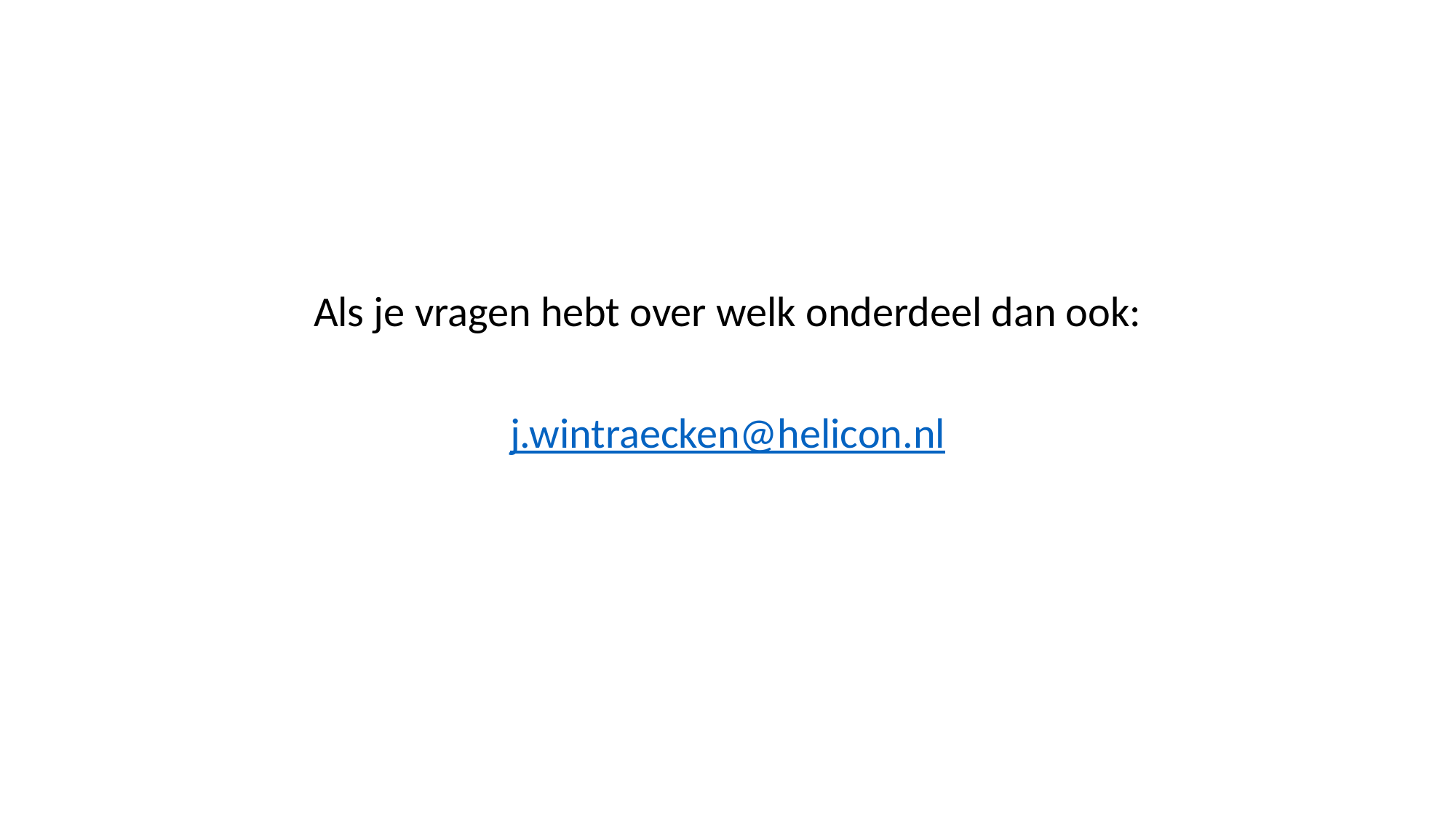

Als je vragen hebt over welk onderdeel dan ook:

j.wintraecken@helicon.nl